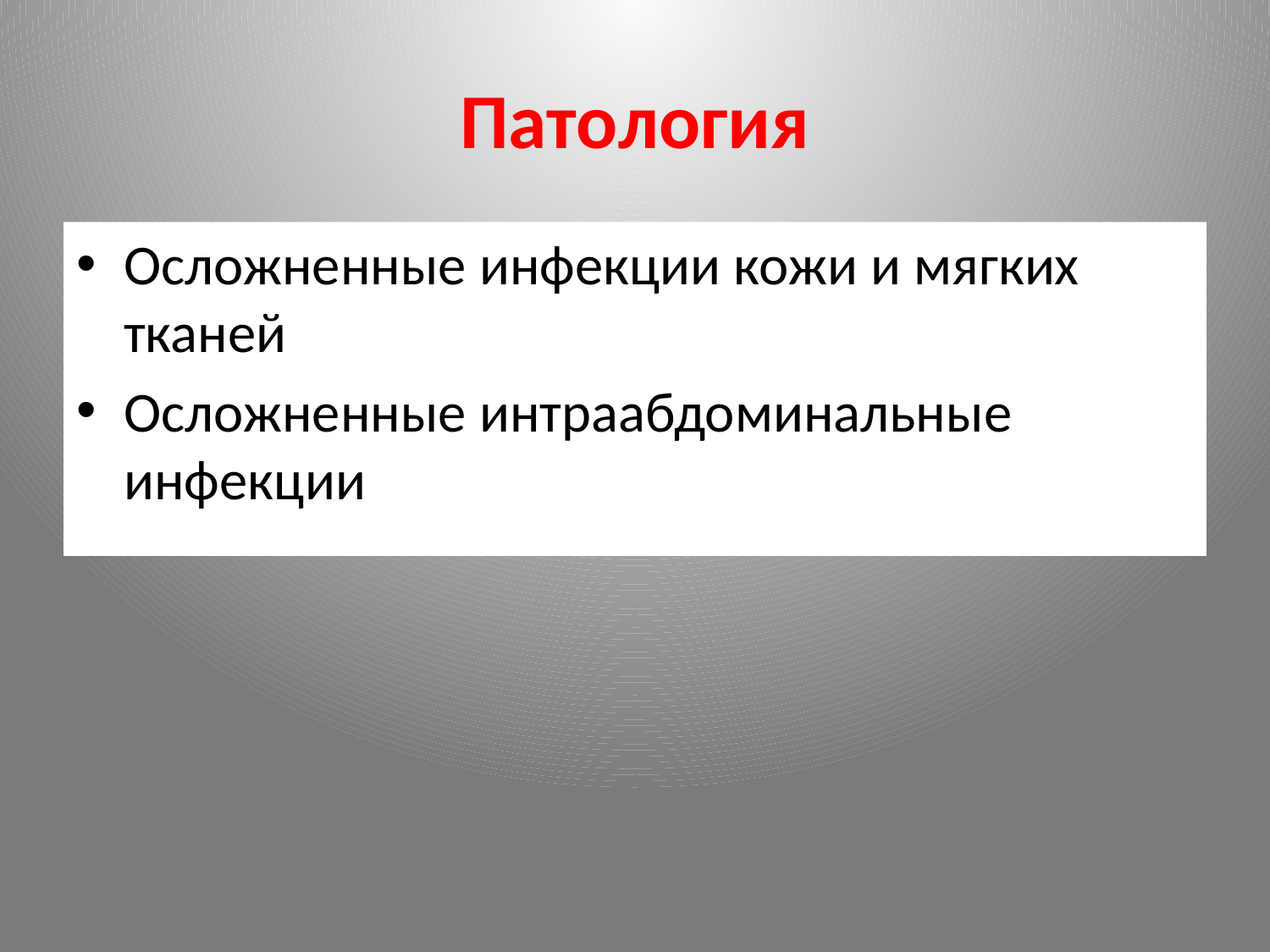

# Патология
Осложненные инфекции кожи и мягких тканей
Осложненные интраабдоминальные инфекции